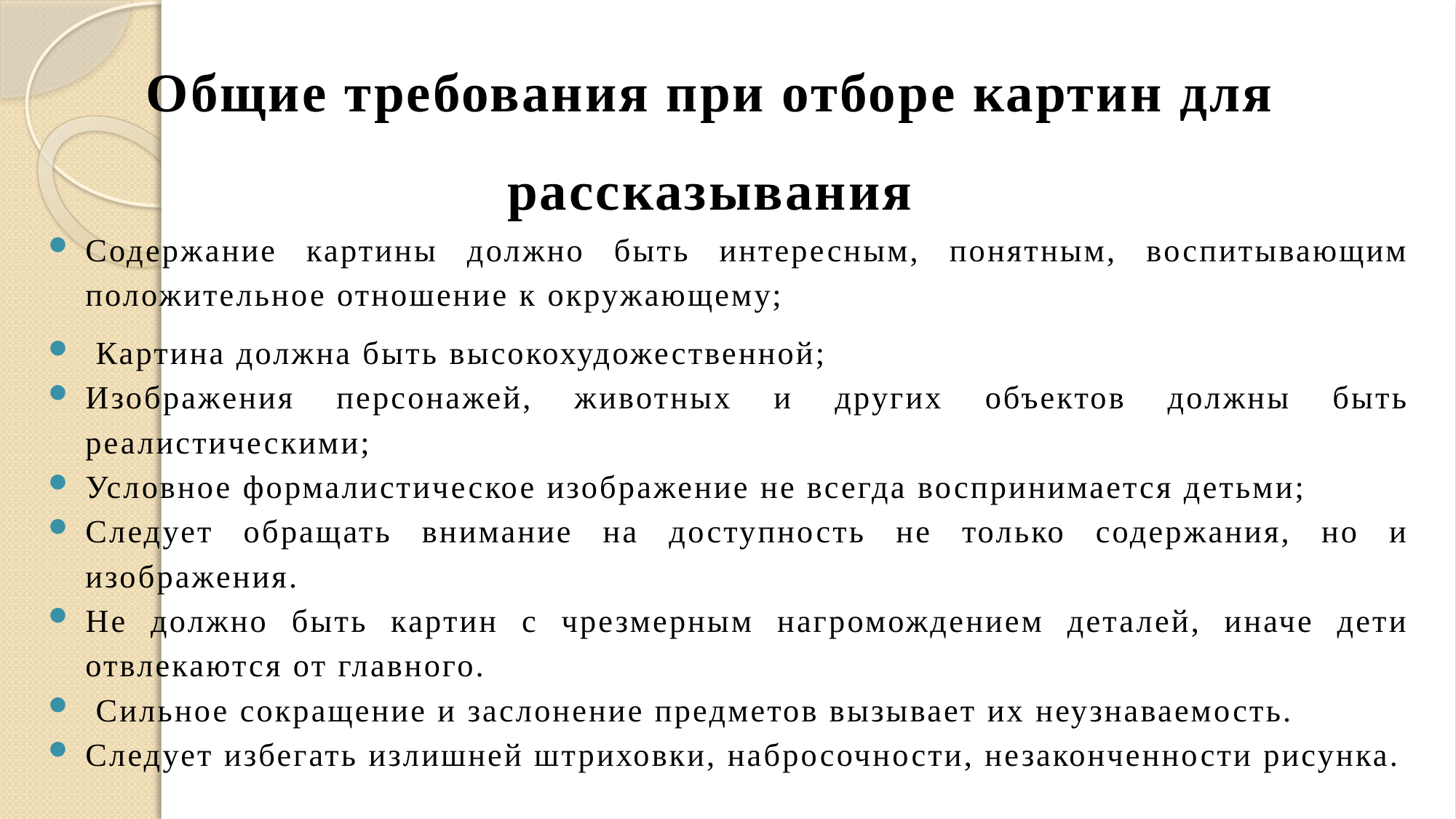

# Общие требования при отборе картин для рассказывания
Содержание картины должно быть интересным, понятным, воспитывающим положительное отношение к окружающему;
 Картина должна быть высокохудожественной;
Изображения персонажей, животных и других объектов должны быть реалистическими;
Условное формалистическое изображение не всегда воспринимается детьми;
Следует обращать внимание на доступность не только содержания, но и изображения.
Не должно быть картин с чрезмерным нагромождением деталей, иначе дети отвлекаются от главного.
 Сильное сокращение и заслонение предметов вызывает их неузнаваемость.
Следует избегать излишней штриховки, набросочности, незаконченности рисунка.